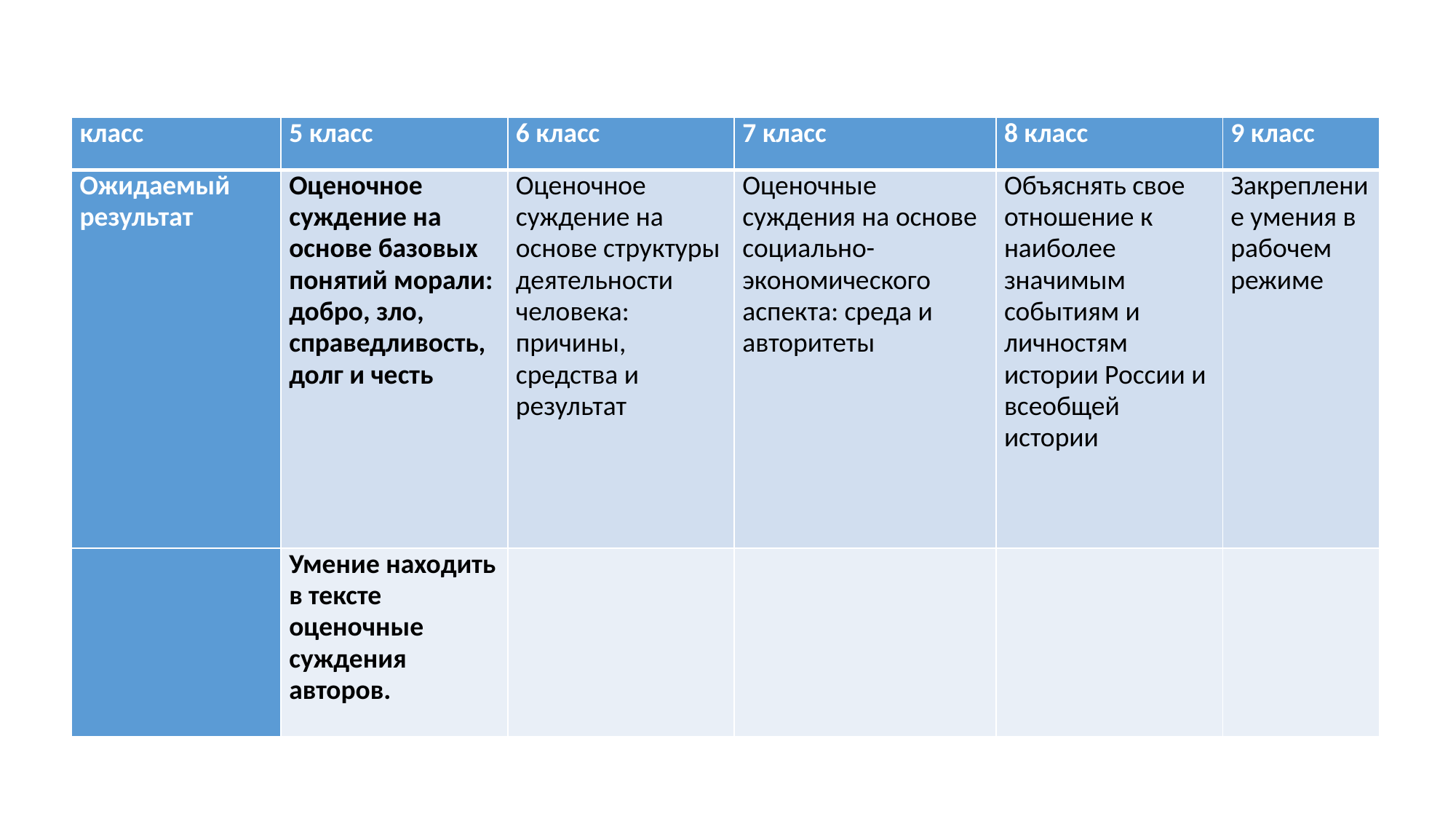

| класс | 5 класс | 6 класс | 7 класс | 8 класс | 9 класс |
| --- | --- | --- | --- | --- | --- |
| Ожидаемый результат | Оценочное суждение на основе базовых понятий морали: добро, зло, справедливость, долг и честь | Оценочное суждение на основе структуры деятельности человека: причины, средства и результат | Оценочные суждения на основе социально-экономического аспекта: среда и авторитеты | Объяснять свое отношение к наиболее значимым событиям и личностям истории России и всеобщей истории | Закрепление умения в рабочем режиме |
|  | Умение находить в тексте оценочные суждения авторов. |  |  |  |  |